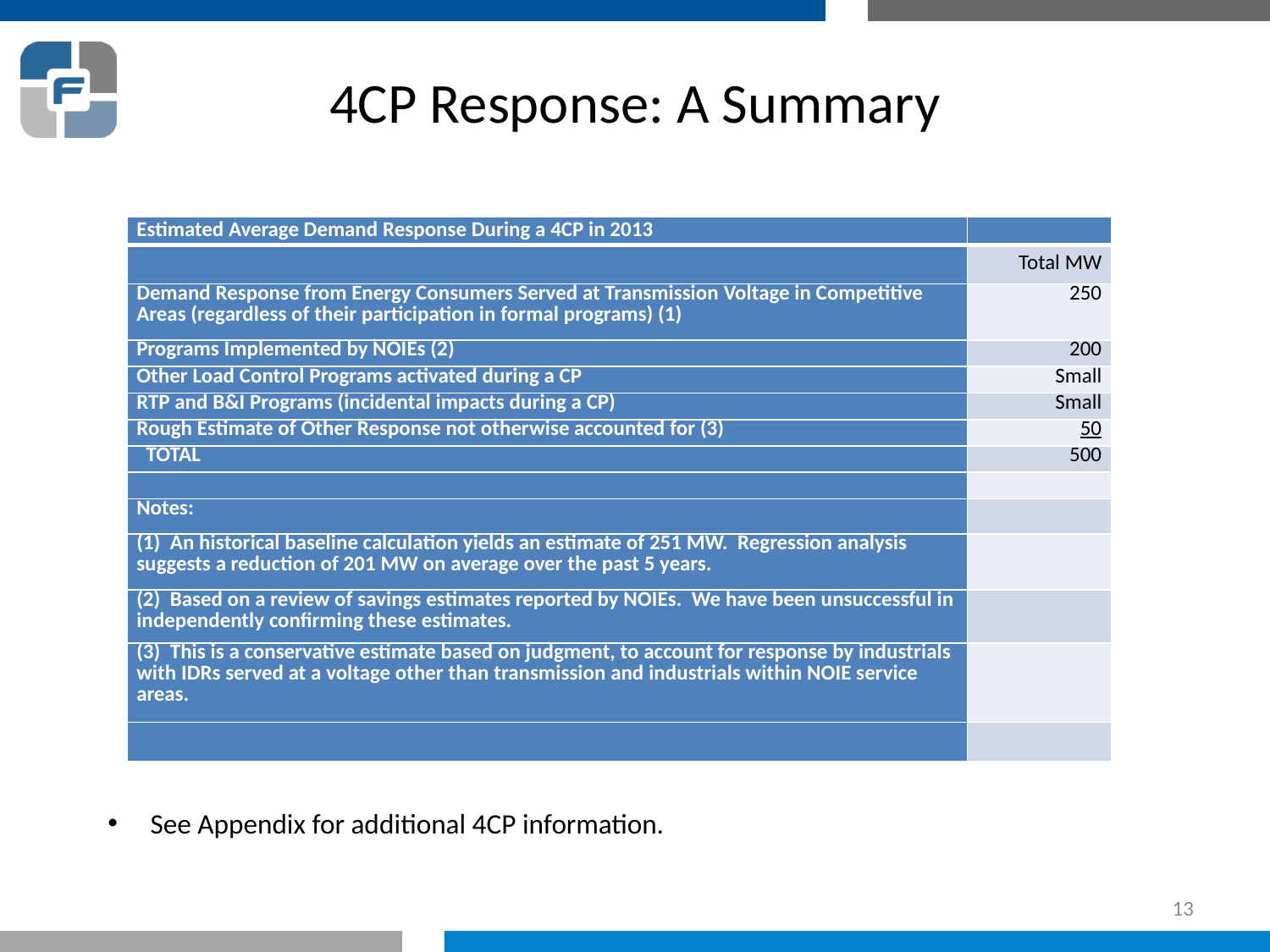

# 4CP Response: A Summary
| Estimated Average Demand Response During a 4CP in 2013 |  |
| --- | --- |
|  | Total MW |
| Demand Response from Energy Consumers Served at Transmission Voltage in Competitive Areas (regardless of their participation in formal programs) (1) | 250 |
| Programs Implemented by NOIEs (2) | 200 |
| Other Load Control Programs activated during a CP | Small |
| RTP and B&I Programs (incidental impacts during a CP) | Small |
| Rough Estimate of Other Response not otherwise accounted for (3) | 50 |
| TOTAL | 500 |
|  |  |
| Notes: |  |
| (1) An historical baseline calculation yields an estimate of 251 MW. Regression analysis suggests a reduction of 201 MW on average over the past 5 years. |  |
| (2) Based on a review of savings estimates reported by NOIEs. We have been unsuccessful in independently confirming these estimates. |  |
| (3) This is a conservative estimate based on judgment, to account for response by industrials with IDRs served at a voltage other than transmission and industrials within NOIE service areas. |  |
|  |  |
  See Appendix for additional 4CP information.
13